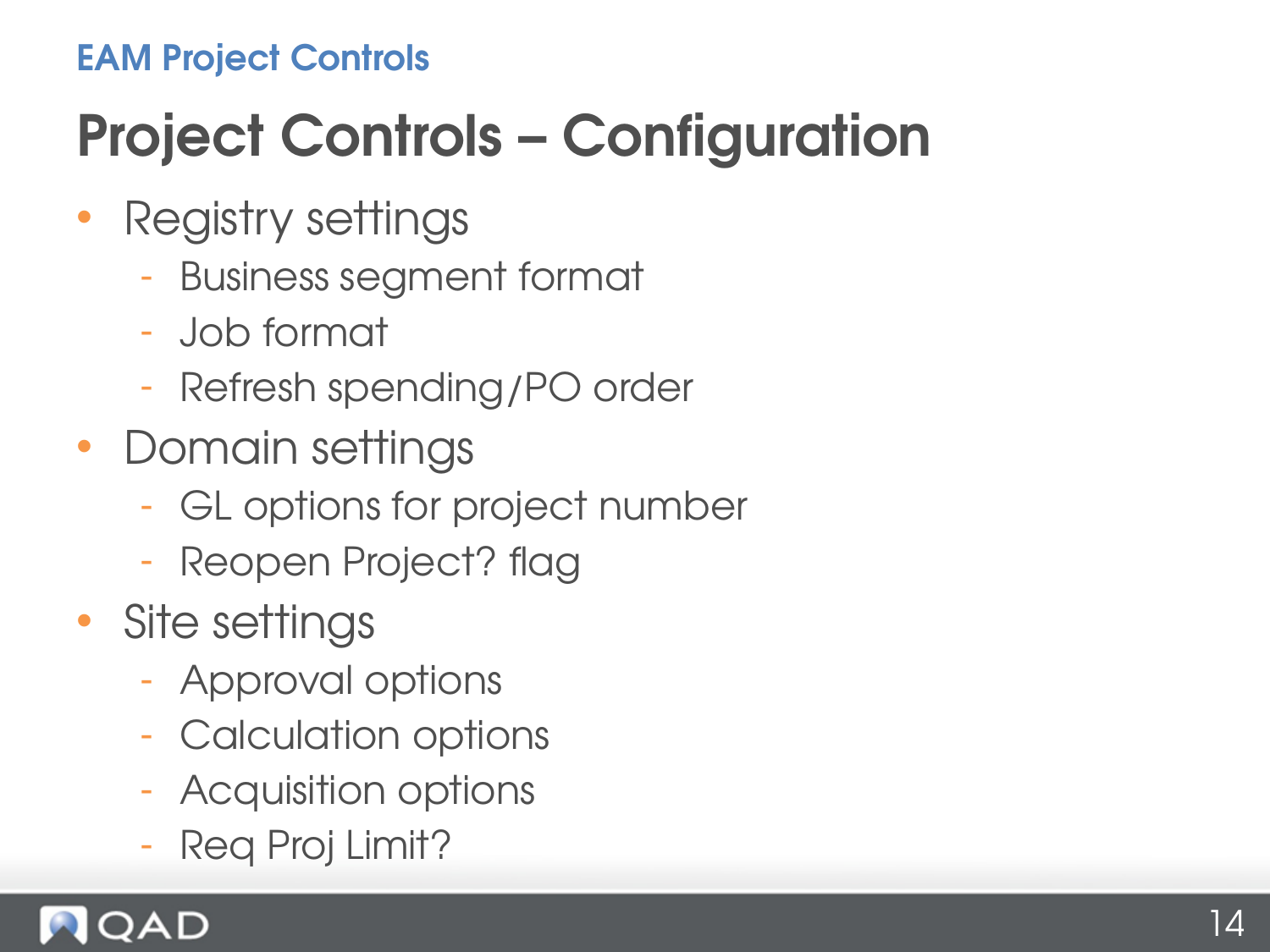

EAM Project Controls
# Project Controls – Configuration
Registry settings
Business segment format
Job format
Refresh spending/PO order
Domain settings
GL options for project number
Reopen Project? flag
Site settings
Approval options
Calculation options
Acquisition options
Req Proj Limit?

14